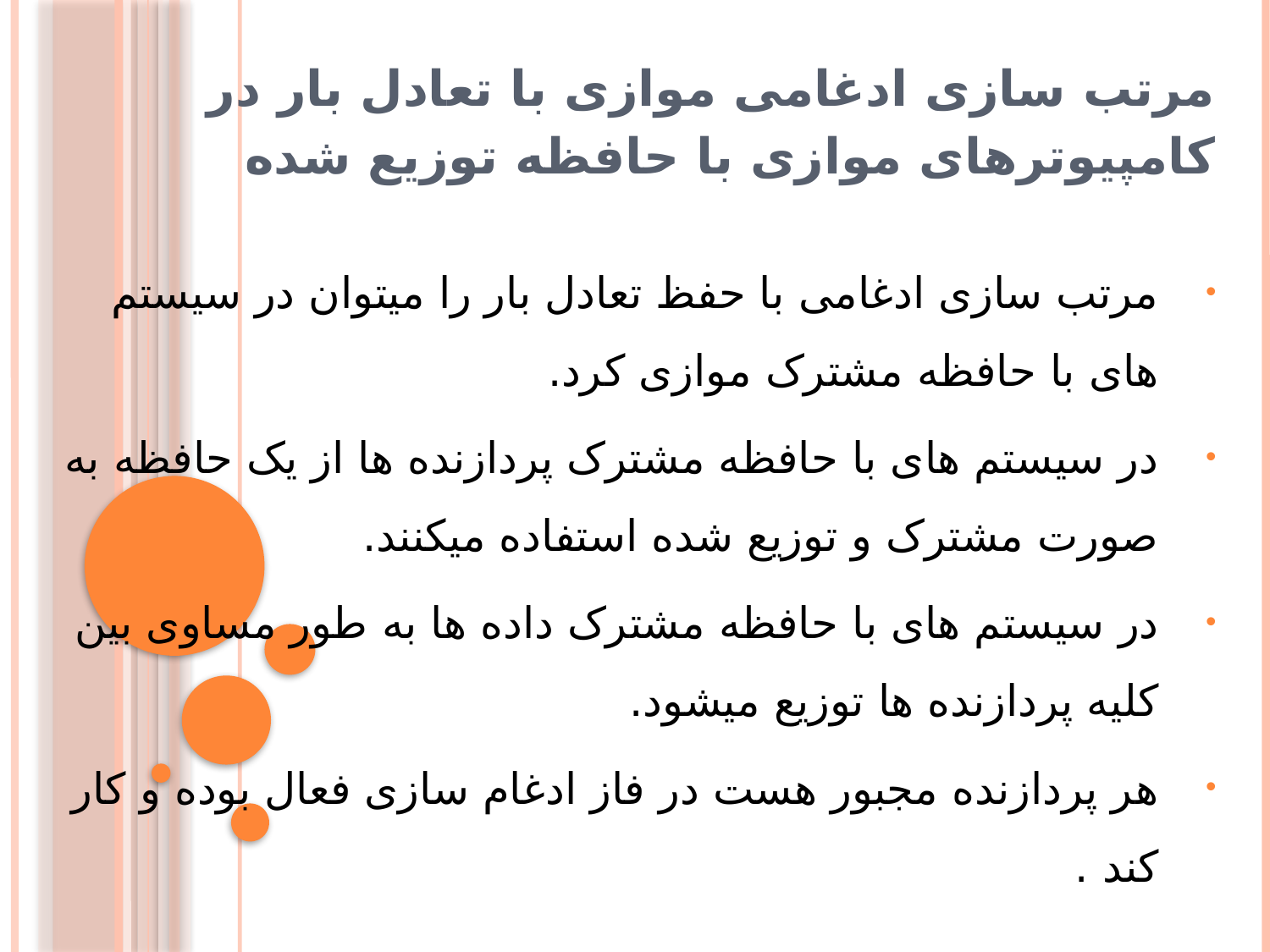

# مرتب سازی ادغامی موازی با تعادل بار در کامپیوترهای موازی با حافظه توزیع شده
مرتب سازی ادغامی با حفظ تعادل بار را میتوان در سیستم های با حافظه مشترک موازی کرد.
در سیستم های با حافظه مشترک پردازنده ها از یک حافظه به صورت مشترک و توزیع شده استفاده میکنند.
در سیستم های با حافظه مشترک داده ها به طور مساوی بین کلیه پردازنده ها توزیع میشود.
هر پردازنده مجبور هست در فاز ادغام سازی فعال بوده و کار کند .